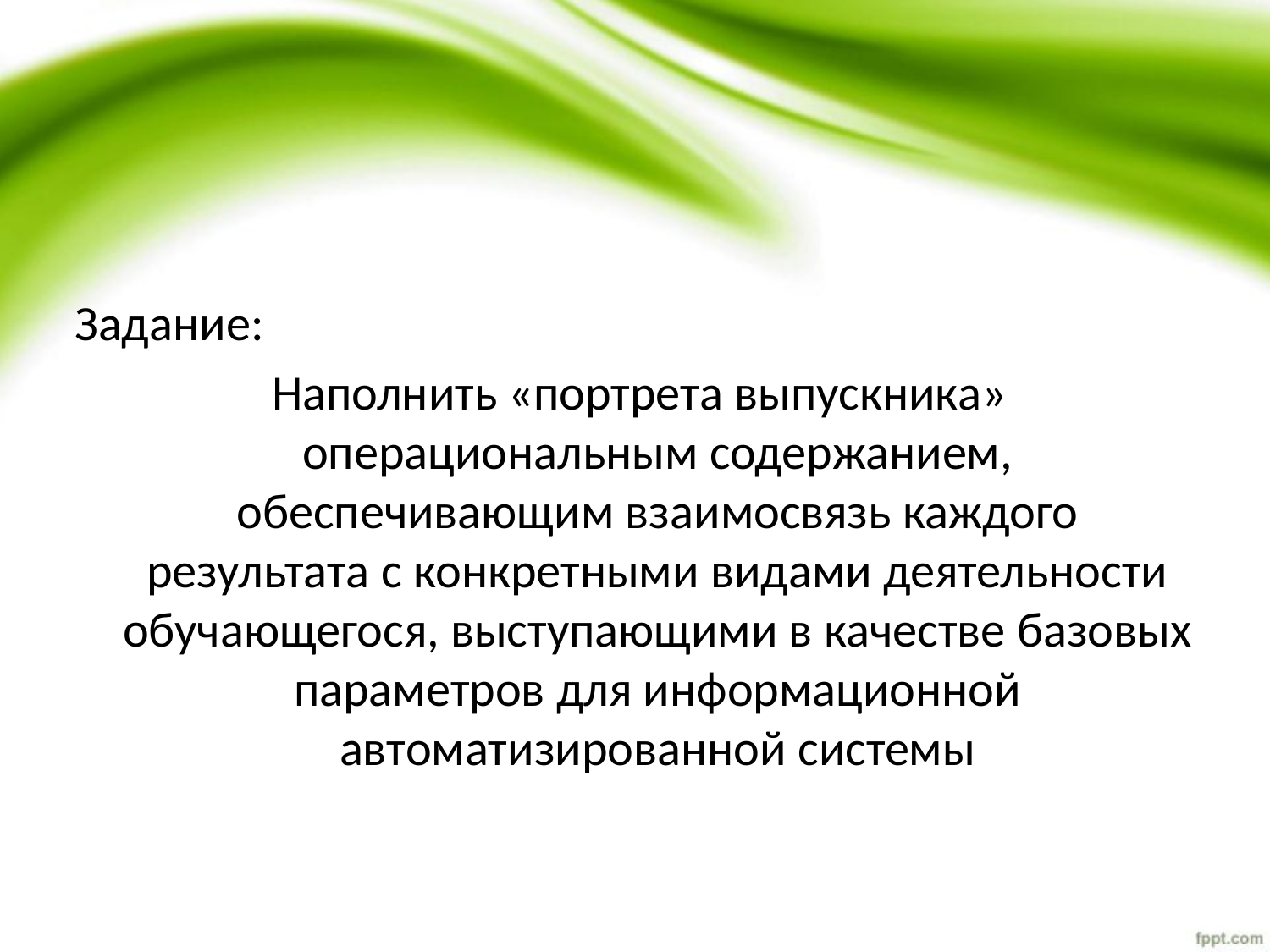

#
Задание:
 Наполнить «портрета выпускника» операциональным содержанием, обеспечивающим взаимосвязь каждого результата с конкретными видами деятельности обучающегося, выступающими в качестве базовых параметров для информационной автоматизированной системы